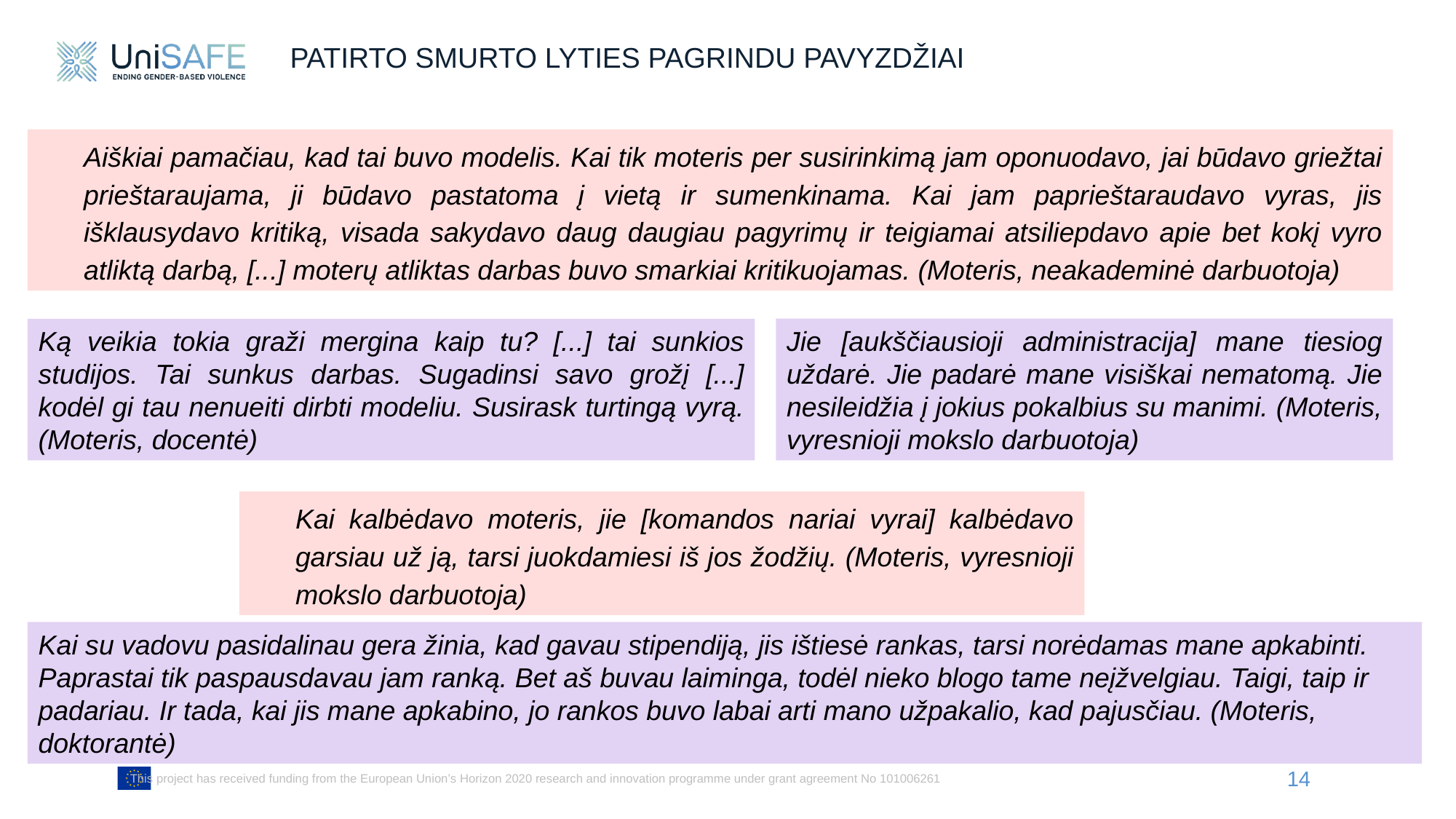

# PATIRTO SMURTO LYTIES PAGRINDU PAVYZDŽIAI
Aiškiai pamačiau, kad tai buvo modelis. Kai tik moteris per susirinkimą jam oponuodavo, jai būdavo griežtai prieštaraujama, ji būdavo pastatoma į vietą ir sumenkinama. Kai jam paprieštaraudavo vyras, jis išklausydavo kritiką, visada sakydavo daug daugiau pagyrimų ir teigiamai atsiliepdavo apie bet kokį vyro atliktą darbą, [...] moterų atliktas darbas buvo smarkiai kritikuojamas. (Moteris, neakademinė darbuotoja)
Jie [aukščiausioji administracija] mane tiesiog uždarė. Jie padarė mane visiškai nematomą. Jie nesileidžia į jokius pokalbius su manimi. (Moteris, vyresnioji mokslo darbuotoja)
Ką veikia tokia graži mergina kaip tu? [...] tai sunkios studijos. Tai sunkus darbas. Sugadinsi savo grožį [...] kodėl gi tau nenueiti dirbti modeliu. Susirask turtingą vyrą. (Moteris, docentė)
Kai kalbėdavo moteris, jie [komandos nariai vyrai] kalbėdavo garsiau už ją, tarsi juokdamiesi iš jos žodžių. (Moteris, vyresnioji mokslo darbuotoja)
Kai su vadovu pasidalinau gera žinia, kad gavau stipendiją, jis ištiesė rankas, tarsi norėdamas mane apkabinti. Paprastai tik paspausdavau jam ranką. Bet aš buvau laiminga, todėl nieko blogo tame neįžvelgiau. Taigi, taip ir padariau. Ir tada, kai jis mane apkabino, jo rankos buvo labai arti mano užpakalio, kad pajusčiau. (Moteris, doktorantė)
14